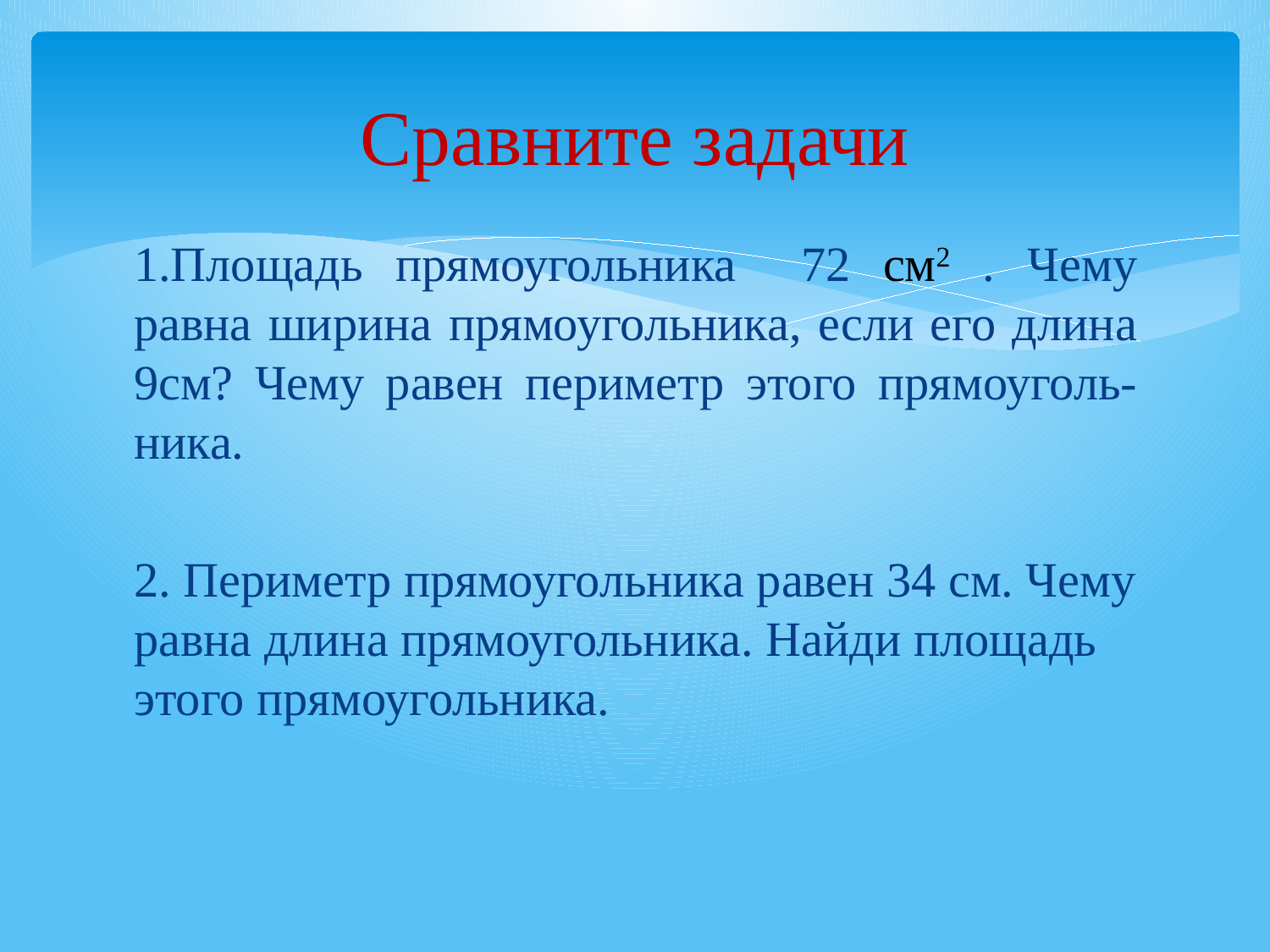

# Сравните задачи
1.Площадь прямоугольника  72 см2 . Чему равна ширина прямоугольника, если его длина 9см? Чему равен периметр этого прямоуголь-ника.

2. Периметр прямоугольника равен 34 см. Чему равна длина прямоугольника. Найди площадь этого прямоугольника.